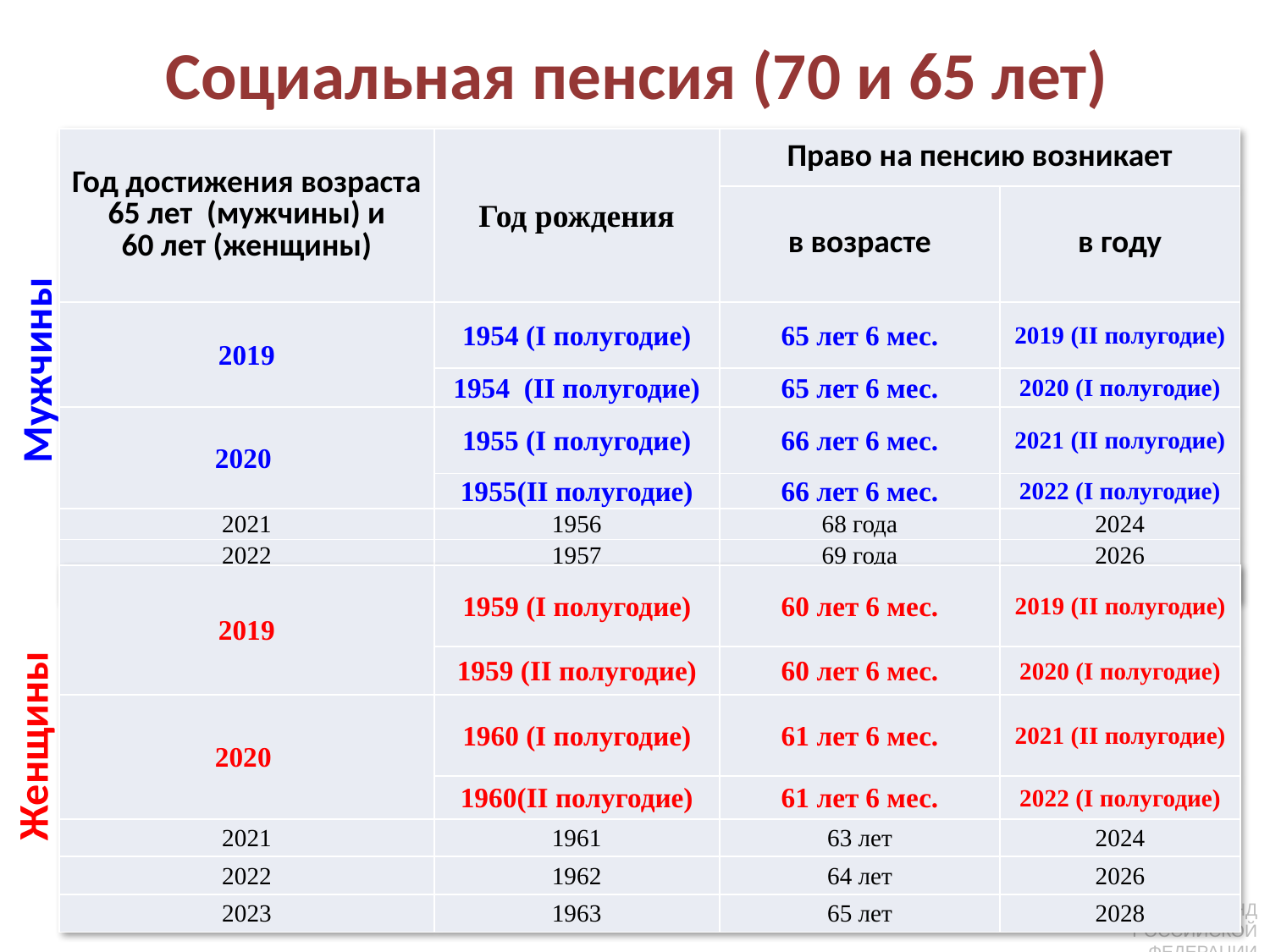

Социальная пенсия (70 и 65 лет)
| Год достижения возраста 65 лет (мужчины) и 60 лет (женщины) | Год рождения | Право на пенсию возникает |  |
| --- | --- | --- | --- |
|  |  | в возрасте | в году |
| 2019 | 1954 (I полугодие) | 65 лет 6 мес. | 2019 (II полугодие) |
|  | 1954 (II полугодие) | 65 лет 6 мес. | 2020 (I полугодие) |
| 2020 | 1955 (I полугодие) | 66 лет 6 мес. | 2021 (II полугодие) |
|  | 1955(II полугодие) | 66 лет 6 мес. | 2022 (I полугодие) |
| 2021 | 1956 | 68 года | 2024 |
| 2022 | 1957 | 69 года | 2026 |
| 2023 | 1958 | 70 лет | 2028 |
Мужчины
| 2019 | 1959 (I полугодие) | 60 лет 6 мес. | 2019 (II полугодие) |
| --- | --- | --- | --- |
|  | 1959 (II полугодие) | 60 лет 6 мес. | 2020 (I полугодие) |
| 2020 | 1960 (I полугодие) | 61 лет 6 мес. | 2021 (II полугодие) |
|  | 1960(II полугодие) | 61 лет 6 мес. | 2022 (I полугодие) |
| 2021 | 1961 | 63 лет | 2024 |
| 2022 | 1962 | 64 лет | 2026 |
| 2023 | 1963 | 65 лет | 2028 |
Женщины